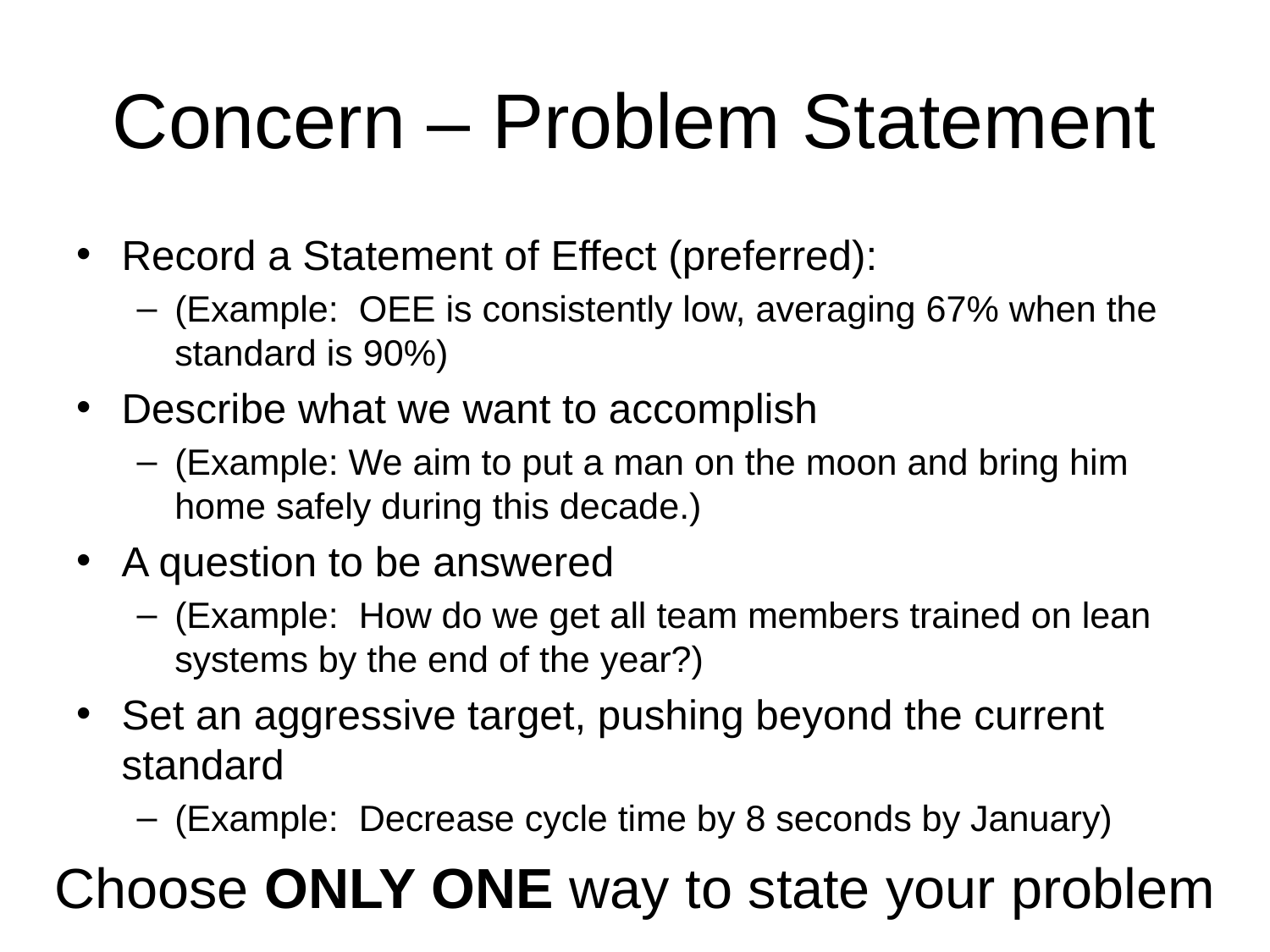

# Concern – Problem Statement
Record a Statement of Effect (preferred):
(Example:  OEE is consistently low, averaging 67% when the standard is 90%)
Describe what we want to accomplish
(Example: We aim to put a man on the moon and bring him home safely during this decade.)
A question to be answered
(Example:  How do we get all team members trained on lean systems by the end of the year?)
Set an aggressive target, pushing beyond the current standard
(Example:  Decrease cycle time by 8 seconds by January)

Choose ONLY ONE way to state your problem